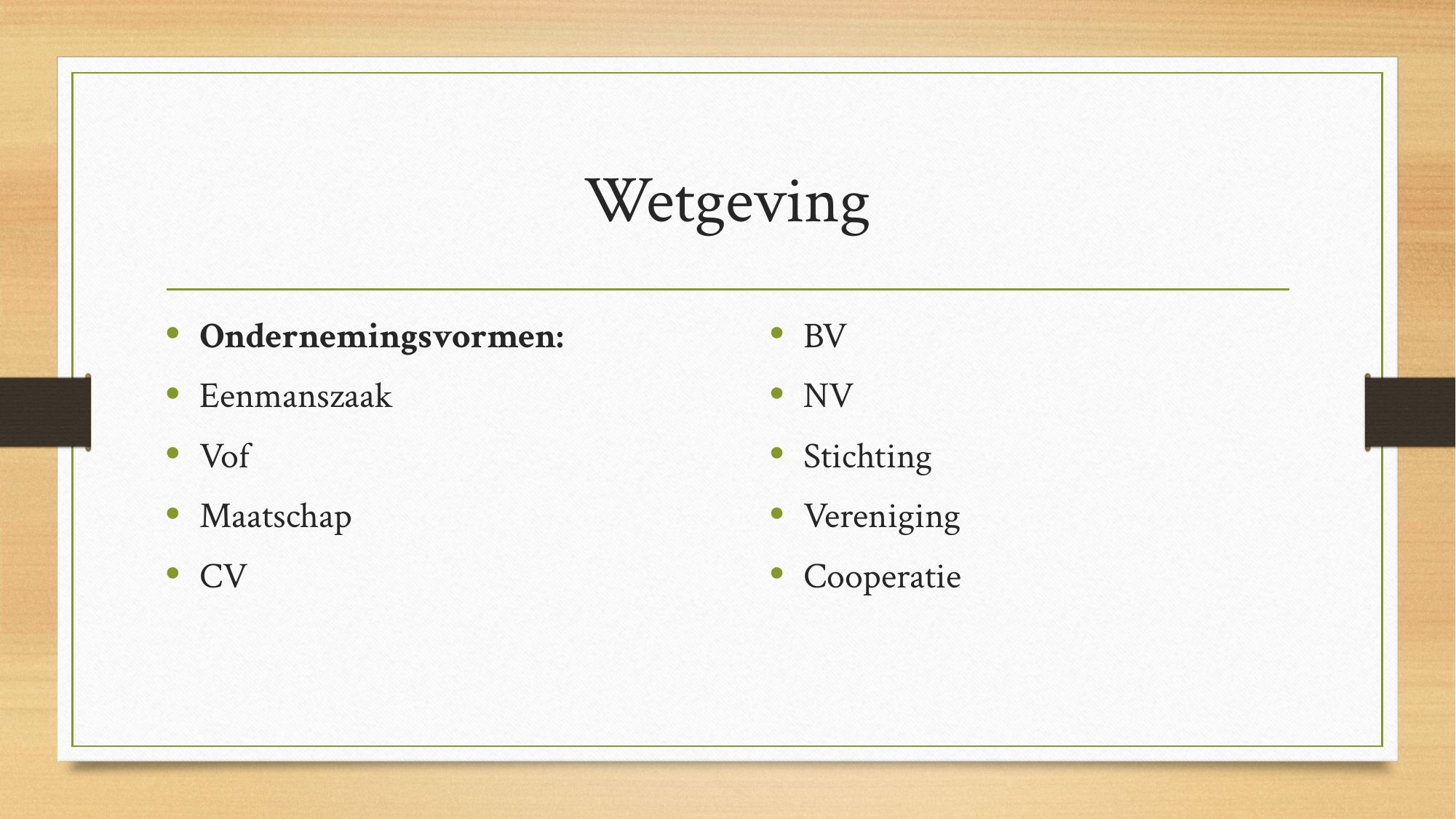

# Wetgeving
Ondernemingsvormen:
Eenmanszaak
Vof
Maatschap
CV
BV
NV
Stichting
Vereniging
Cooperatie